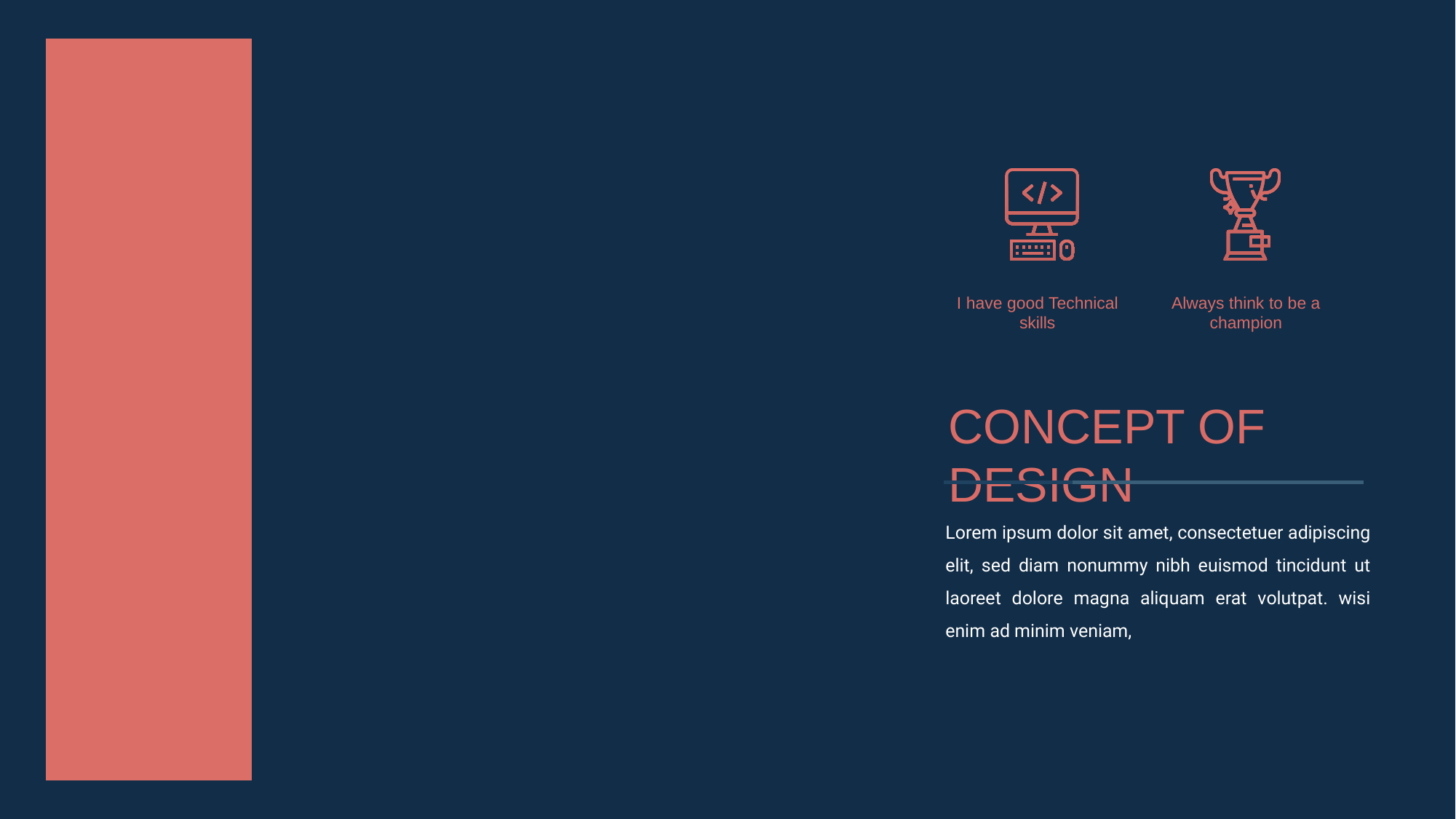

I have good Technical skills
Always think to be a champion
CONCEPT OF DESIGN

Lorem ipsum dolor sit amet, consectetuer adipiscing elit, sed diam nonummy nibh euismod tincidunt ut laoreet dolore magna aliquam erat volutpat. wisi enim ad minim veniam,